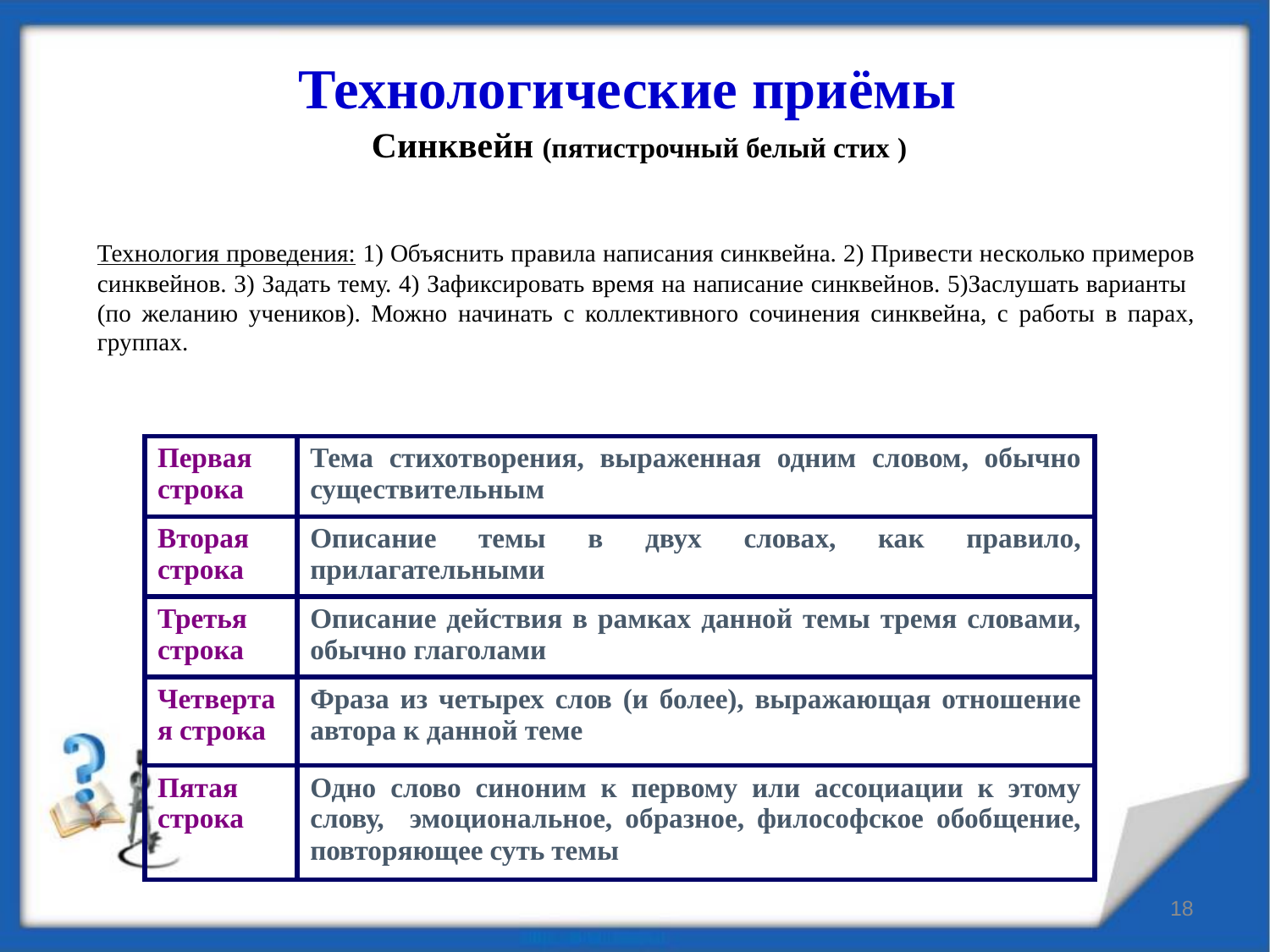

Технологические приёмы
Синквейн (пятистрочный белый стих )
Технология проведения: 1) Объяснить правила написания синквейна. 2) Привести несколько примеров синквейнов. 3) Задать тему. 4) Зафиксировать время на написание синквейнов. 5)Заслушать варианты  (по желанию учеников). Можно начинать с коллективного сочинения синквейна, с работы в парах, группах.
| Первая строка | Тема стихотворения, выраженная одним словом, обычно существительным |
| --- | --- |
| Вторая строка | Описание темы в двух словах, как правило, прилагательными |
| Третья строка | Описание действия в рамках данной темы тремя словами, обычно глаголами |
| Четвертая строка | Фраза из четырех слов (и более), выражающая отношение автора к данной теме |
| Пятая строка | Одно слово синоним к первому или ассоциации к этому слову, эмоциональное, образное, философское обобщение, повторяющее суть темы |
18